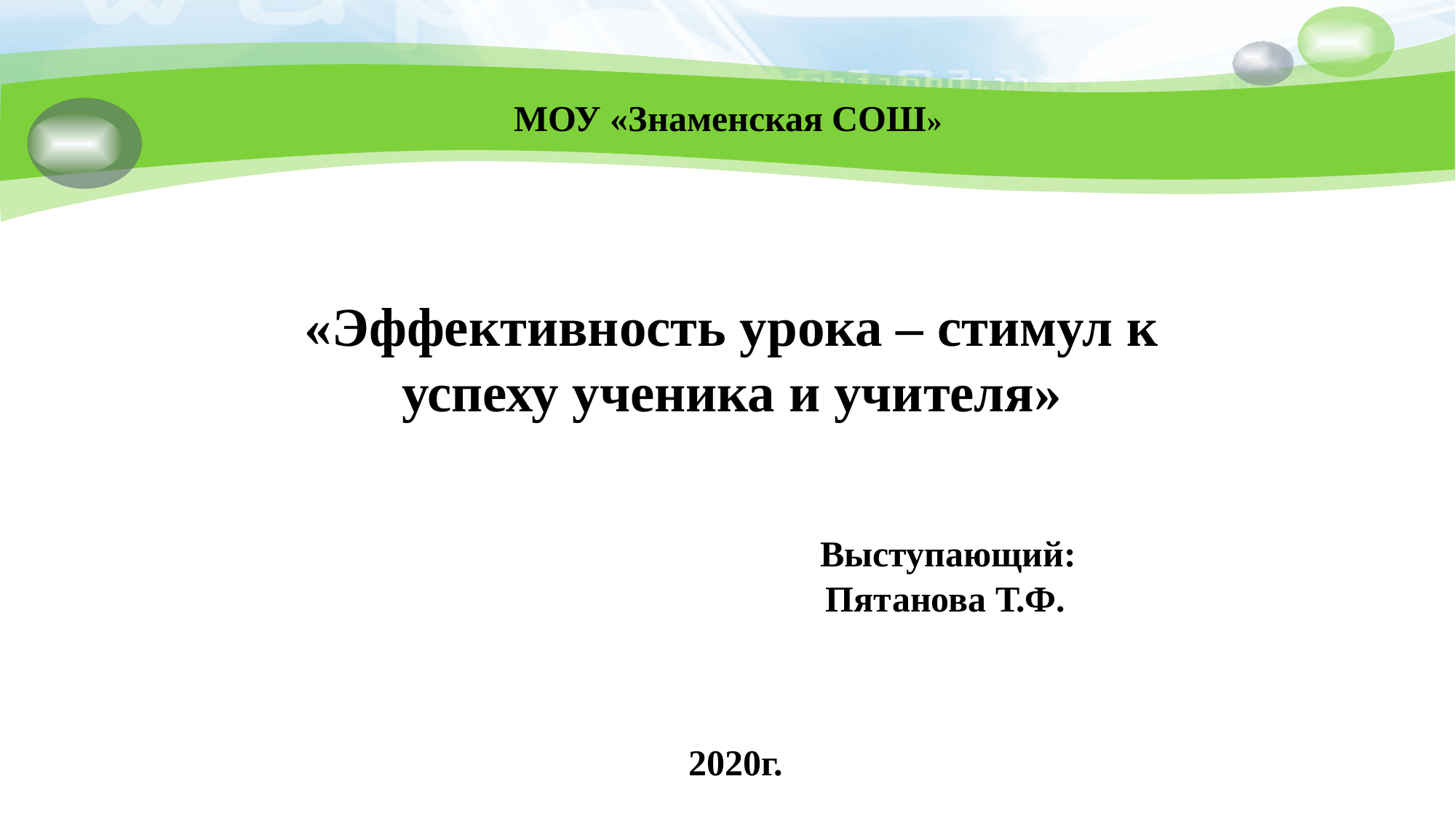

# МОУ «Знаменская СОШ» «Эффективность урока – стимул к успеху ученика и учителя» Выступающий: Пятанова Т.Ф. Лите2020г.атур